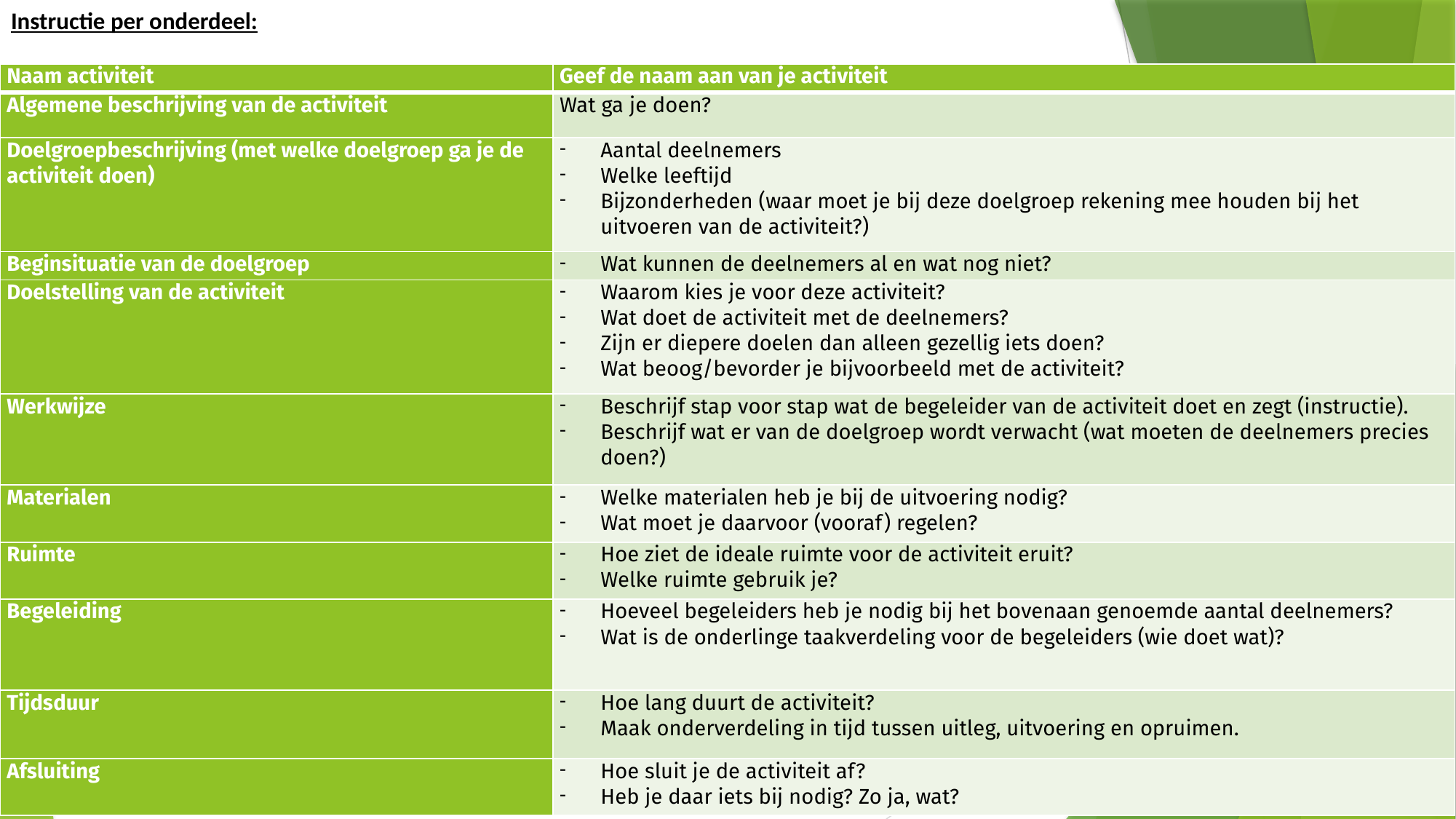

# Instructie per onderdeel:
| Naam activiteit | Geef de naam aan van je activiteit |
| --- | --- |
| Algemene beschrijving van de activiteit | Wat ga je doen? |
| Doelgroepbeschrijving (met welke doelgroep ga je de activiteit doen) | Aantal deelnemers Welke leeftijd Bijzonderheden (waar moet je bij deze doelgroep rekening mee houden bij het uitvoeren van de activiteit?) |
| Beginsituatie van de doelgroep | Wat kunnen de deelnemers al en wat nog niet? |
| Doelstelling van de activiteit | Waarom kies je voor deze activiteit? Wat doet de activiteit met de deelnemers? Zijn er diepere doelen dan alleen gezellig iets doen? Wat beoog/bevorder je bijvoorbeeld met de activiteit? |
| Werkwijze | Beschrijf stap voor stap wat de begeleider van de activiteit doet en zegt (instructie). Beschrijf wat er van de doelgroep wordt verwacht (wat moeten de deelnemers precies doen?) |
| Materialen | Welke materialen heb je bij de uitvoering nodig? Wat moet je daarvoor (vooraf) regelen? |
| Ruimte | Hoe ziet de ideale ruimte voor de activiteit eruit? Welke ruimte gebruik je? |
| Begeleiding | Hoeveel begeleiders heb je nodig bij het bovenaan genoemde aantal deelnemers? Wat is de onderlinge taakverdeling voor de begeleiders (wie doet wat)? |
| Tijdsduur | Hoe lang duurt de activiteit? Maak onderverdeling in tijd tussen uitleg, uitvoering en opruimen. |
| Afsluiting | Hoe sluit je de activiteit af? Heb je daar iets bij nodig? Zo ja, wat? |